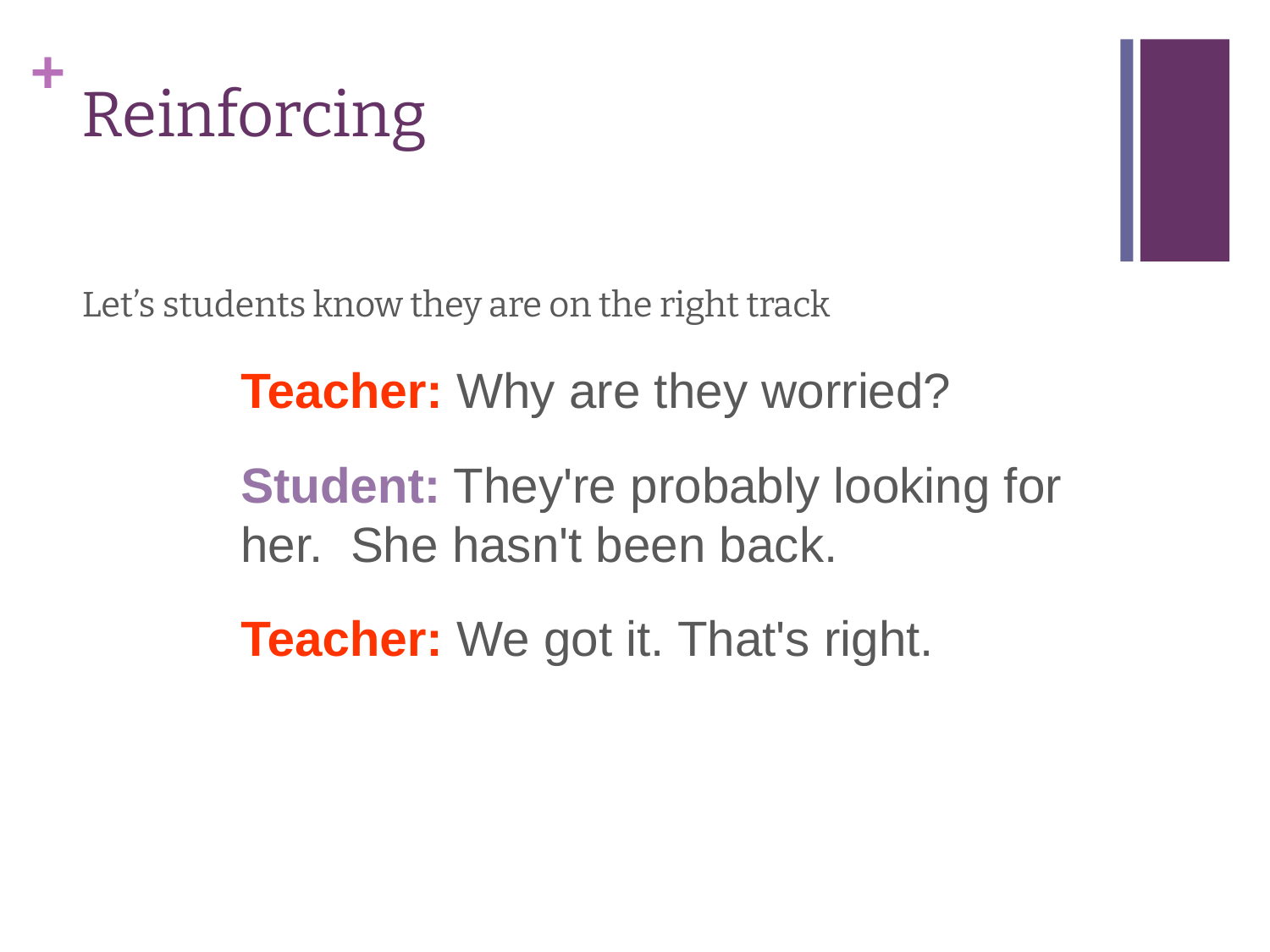

# Reinforcing
Let’s students know they are on the right track
		Teacher: Why are they worried?
		Student: They're probably looking for 	her.  She hasn't been back.
		Teacher: We got it. That's right.